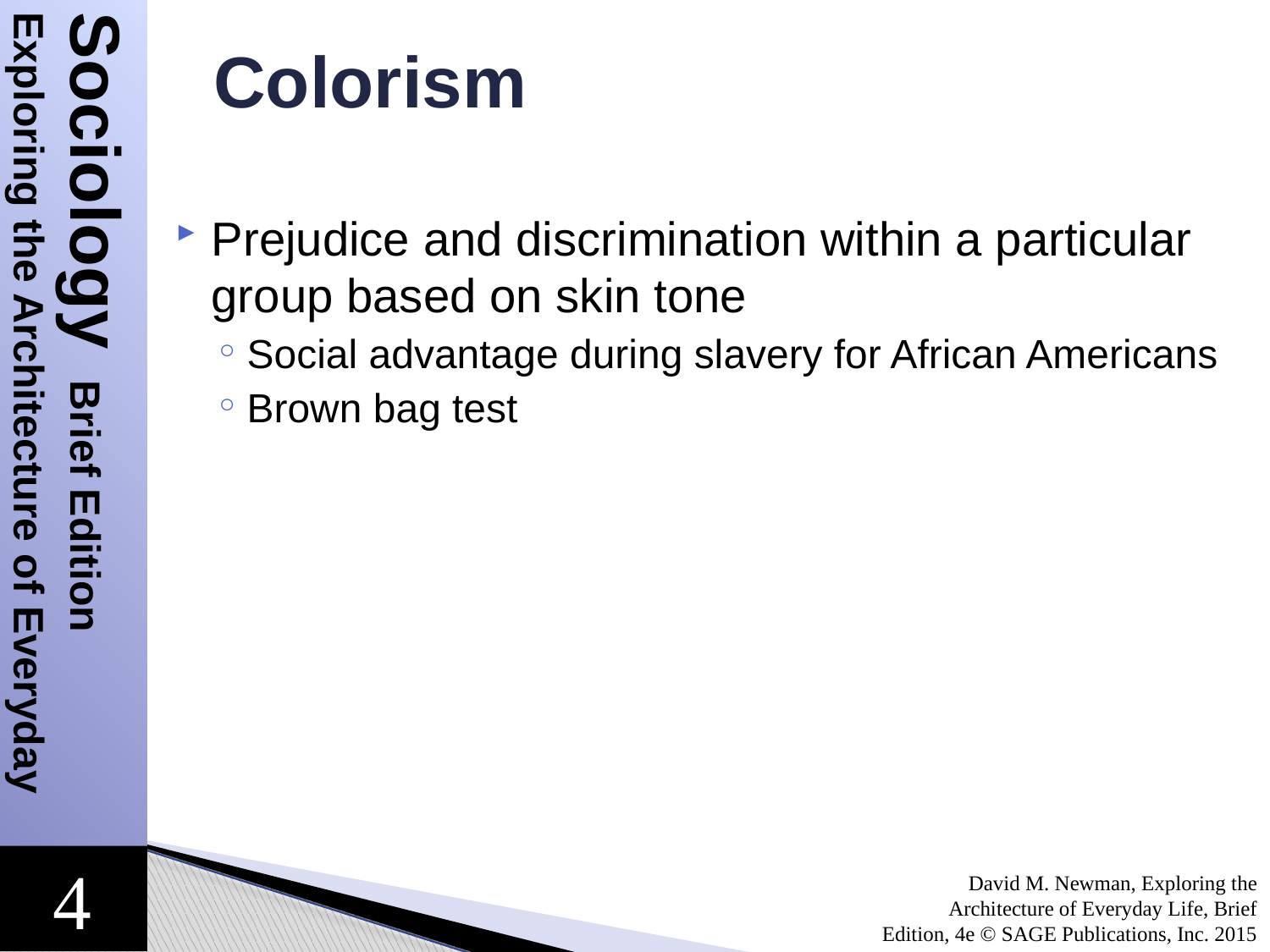

# Colorism

Prejudice and discrimination within a particular group based on skin tone
Social advantage during slavery for African Americans
Brown bag test
David M. Newman, Exploring the Architecture of Everyday Life, Brief Edition, 4e © SAGE Publications, Inc. 2015